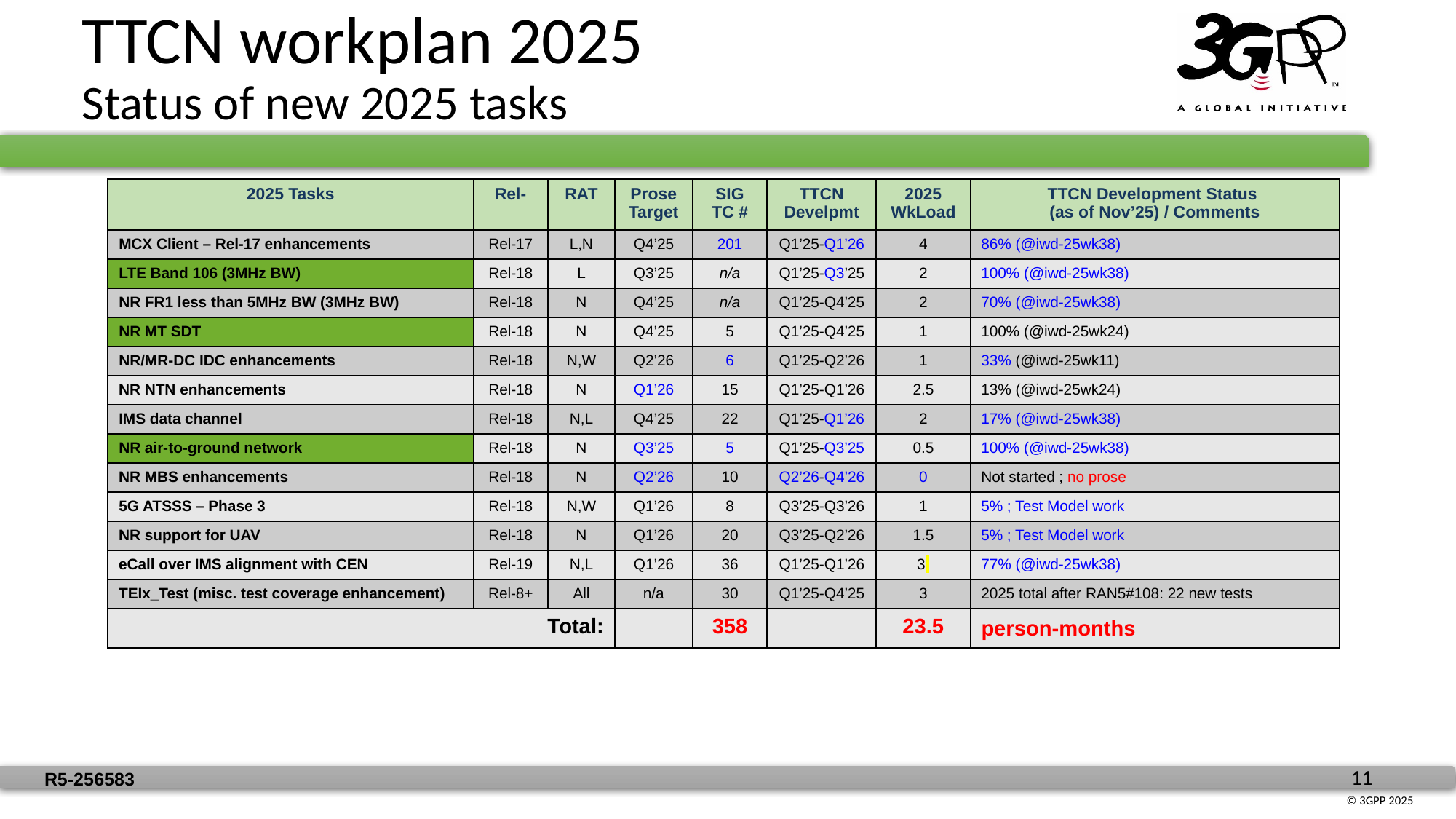

TTCN workplan 2025
Status of new 2025 tasks
| 2025 Tasks | Rel- | RAT | Prose Target | SIG TC # | TTCN Develpmt | 2025 WkLoad | TTCN Development Status (as of Nov’25) / Comments |
| --- | --- | --- | --- | --- | --- | --- | --- |
| MCX Client – Rel-17 enhancements | Rel-17 | L,N | Q4’25 | 201 | Q1’25-Q1’26 | 4 | 86% (@iwd-25wk38) |
| LTE Band 106 (3MHz BW) | Rel-18 | L | Q3’25 | n/a | Q1’25-Q3’25 | 2 | 100% (@iwd-25wk38) |
| NR FR1 less than 5MHz BW (3MHz BW) | Rel-18 | N | Q4’25 | n/a | Q1’25-Q4’25 | 2 | 70% (@iwd-25wk38) |
| NR MT SDT | Rel-18 | N | Q4’25 | 5 | Q1’25-Q4’25 | 1 | 100% (@iwd-25wk24) |
| NR/MR-DC IDC enhancements | Rel-18 | N,W | Q2’26 | 6 | Q1’25-Q2’26 | 1 | 33% (@iwd-25wk11) |
| NR NTN enhancements | Rel-18 | N | Q1’26 | 15 | Q1’25-Q1’26 | 2.5 | 13% (@iwd-25wk24) |
| IMS data channel | Rel-18 | N,L | Q4’25 | 22 | Q1’25-Q1’26 | 2 | 17% (@iwd-25wk38) |
| NR air-to-ground network | Rel-18 | N | Q3’25 | 5 | Q1’25-Q3’25 | 0.5 | 100% (@iwd-25wk38) |
| NR MBS enhancements | Rel-18 | N | Q2’26 | 10 | Q2’26-Q4’26 | 0 | Not started ; no prose |
| 5G ATSSS – Phase 3 | Rel-18 | N,W | Q1’26 | 8 | Q3’25-Q3’26 | 1 | 5% ; Test Model work |
| NR support for UAV | Rel-18 | N | Q1’26 | 20 | Q3’25-Q2’26 | 1.5 | 5% ; Test Model work |
| eCall over IMS alignment with CEN | Rel-19 | N,L | Q1’26 | 36 | Q1’25-Q1’26 | 3 | 77% (@iwd-25wk38) |
| TEIx\_Test (misc. test coverage enhancement) | Rel-8+ | All | n/a | 30 | Q1’25-Q4’25 | 3 | 2025 total after RAN5#108: 22 new tests |
| Total: |  |  |  | 358 |  | 23.5 | person-months |